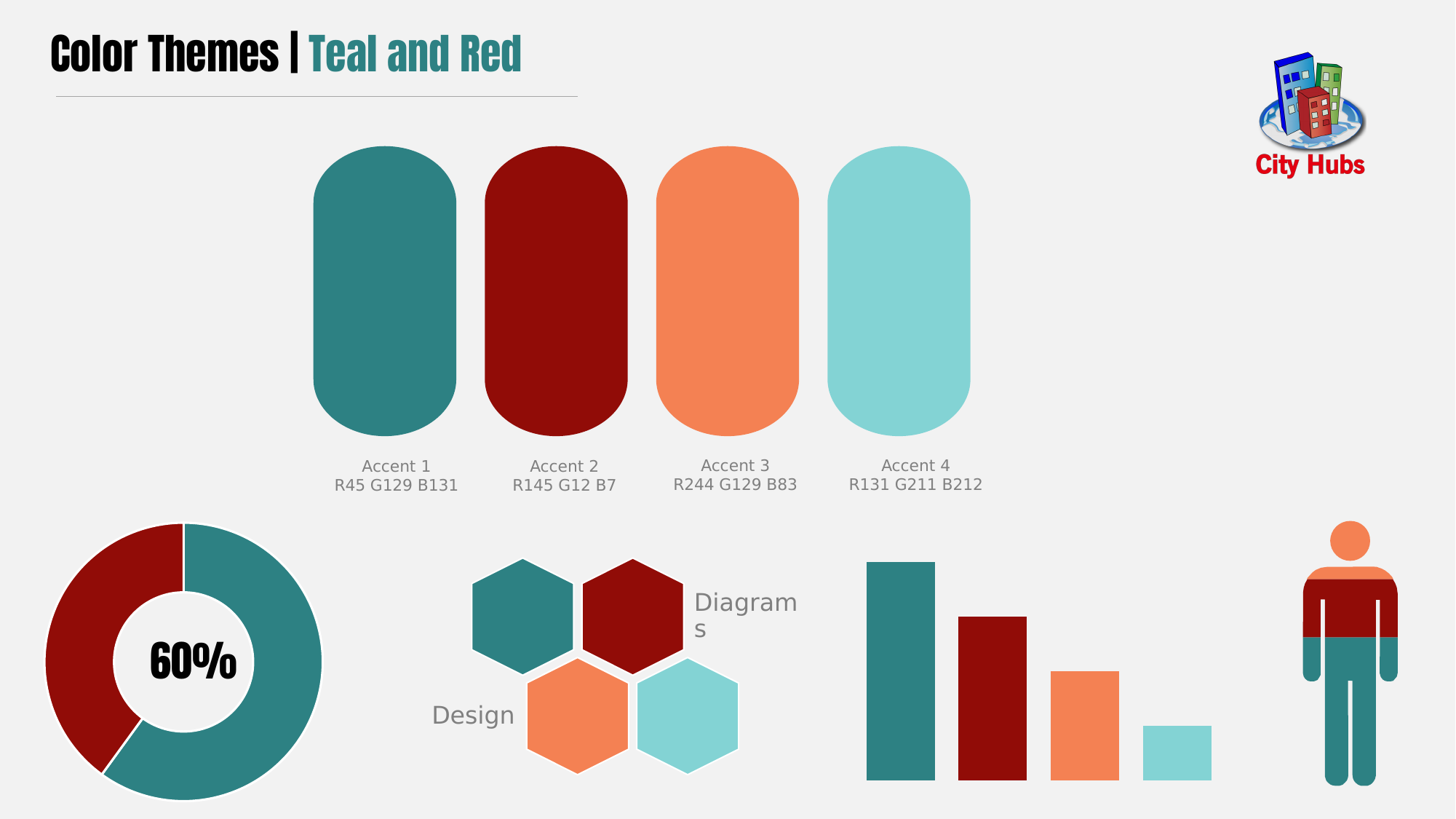

Color Themes | Teal and Red

Accent 3
R244 G129 B83
Accent 4
R131 G211 B212

Accent 1
R45 G129 B131
Accent 2
R145 G12 B7

### Chart

| Category | Sales |
|---|---|
| 1st Qtr | 0.6 |
| 2nd Qtr | 0.4 |
60%

Diagrams

Design

### Chart

| Category | Series 1 |
|---|---|
| Category 1 | 80.0 |
| Category 2 | 60.0 |
| Category 3 | 40.0 |
| Category 4 | 20.0 |